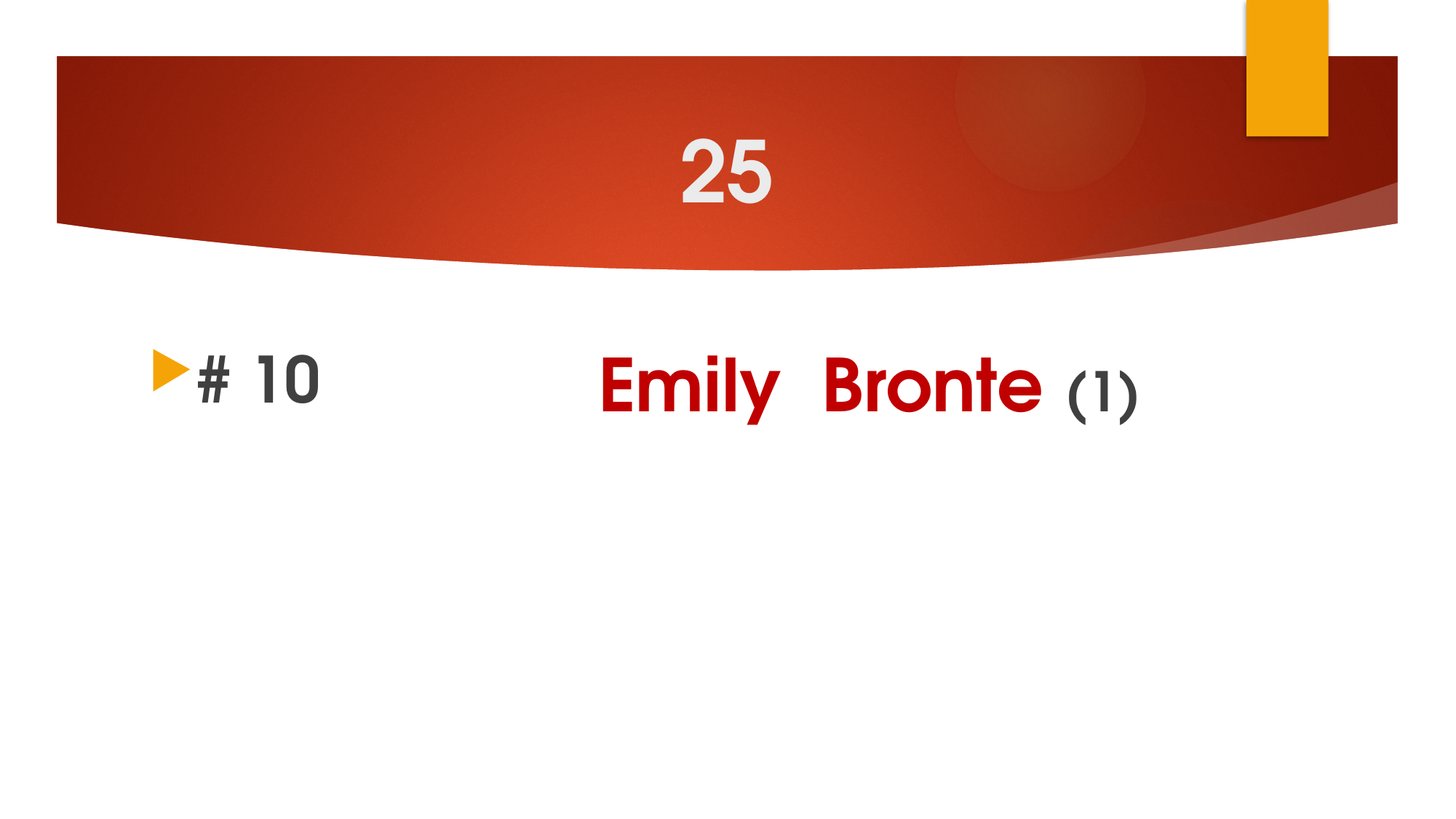

# 25
# 10
Emily  Bronte (1)